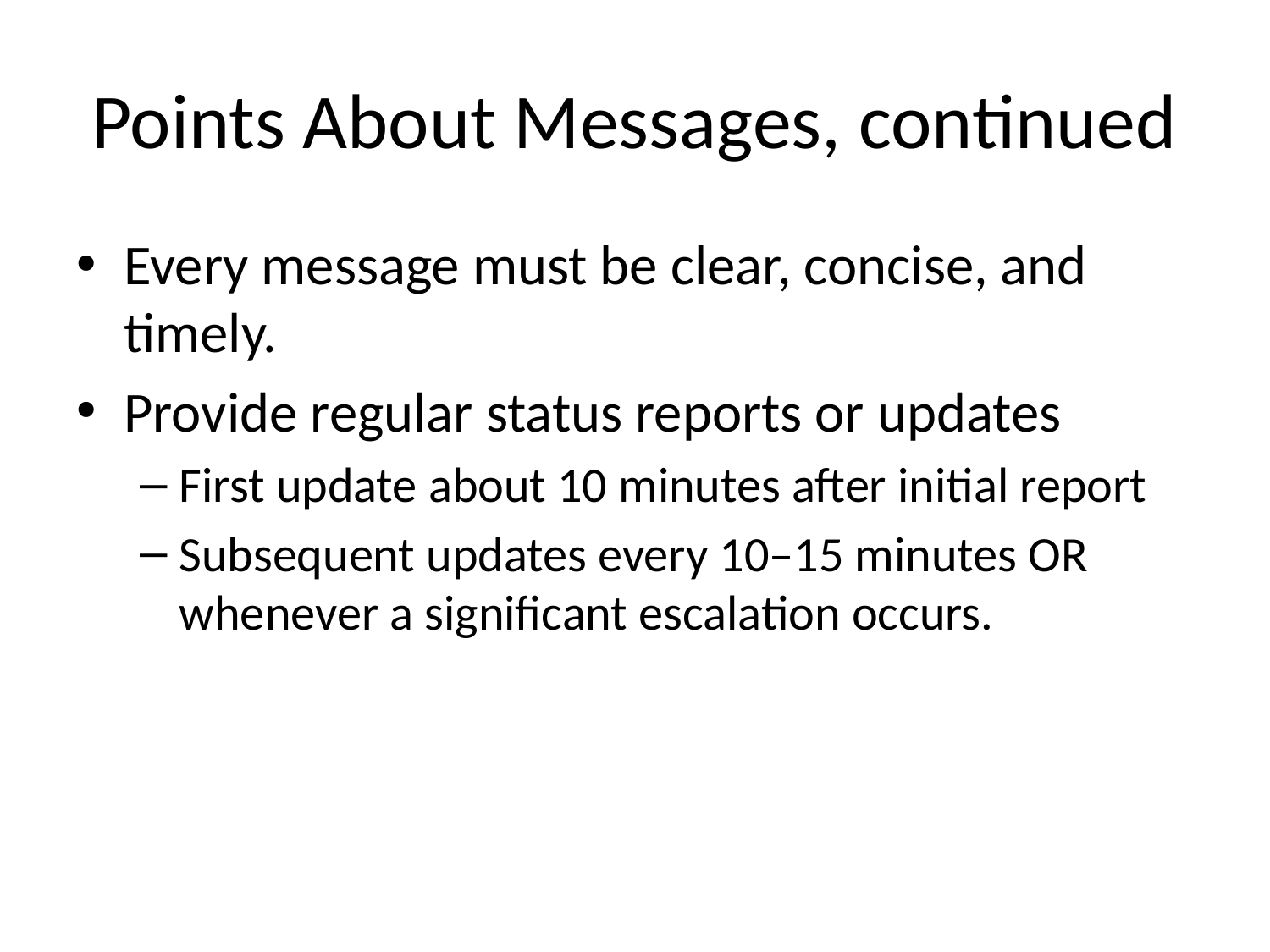

# Points About Messages, continued
Every message must be clear, concise, and timely.
Provide regular status reports or updates
First update about 10 minutes after initial report
Subsequent updates every 10–15 minutes OR whenever a significant escalation occurs.